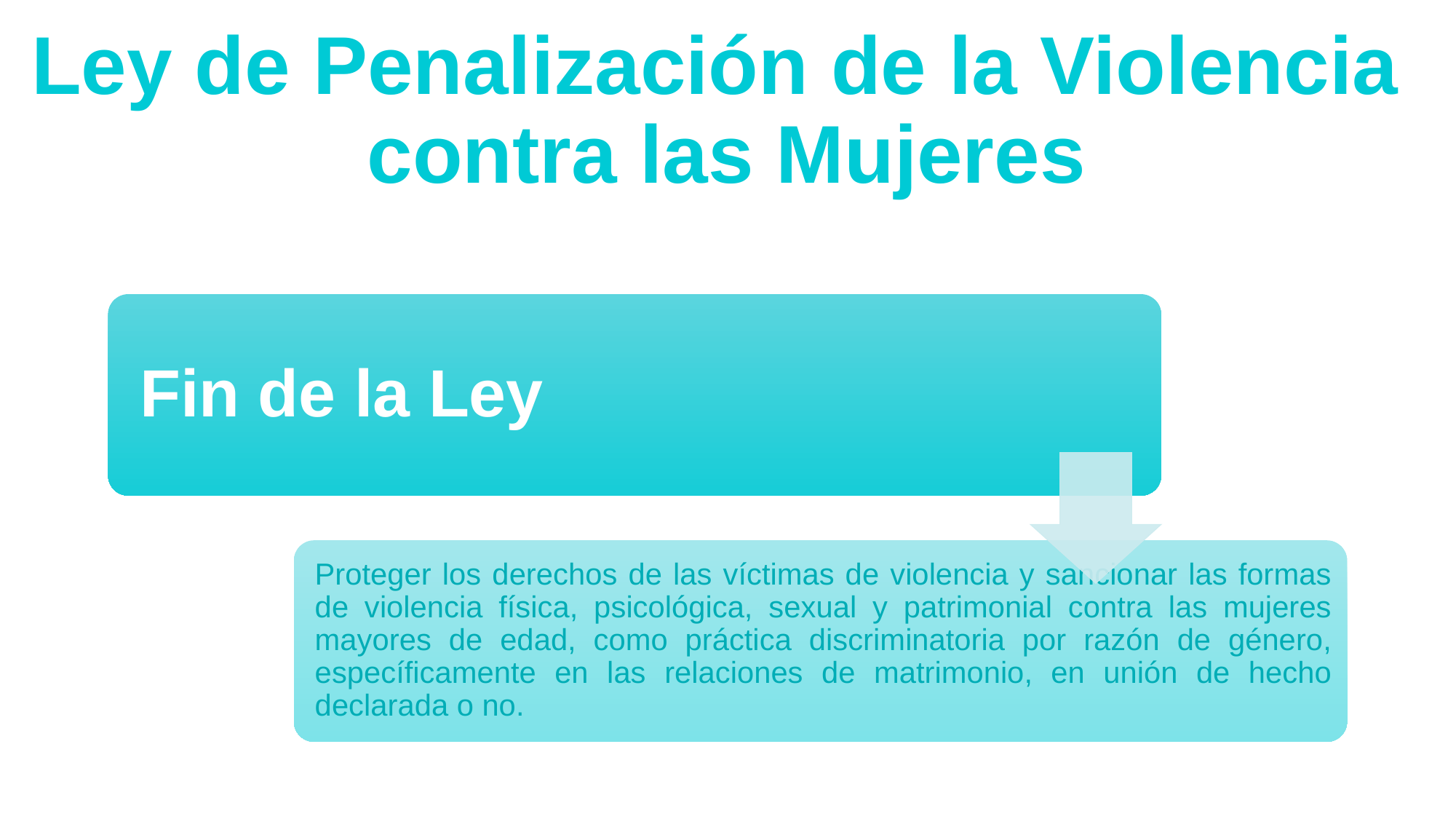

# Ley de Penalización de la Violencia contra las Mujeres
Fin de la Ley
Proteger los derechos de las víctimas de violencia y sancionar las formas de violencia física, psicológica, sexual y patrimonial contra las mujeres mayores de edad, como práctica discriminatoria por razón de género, específicamente en las relaciones de matrimonio, en unión de hecho declarada o no.